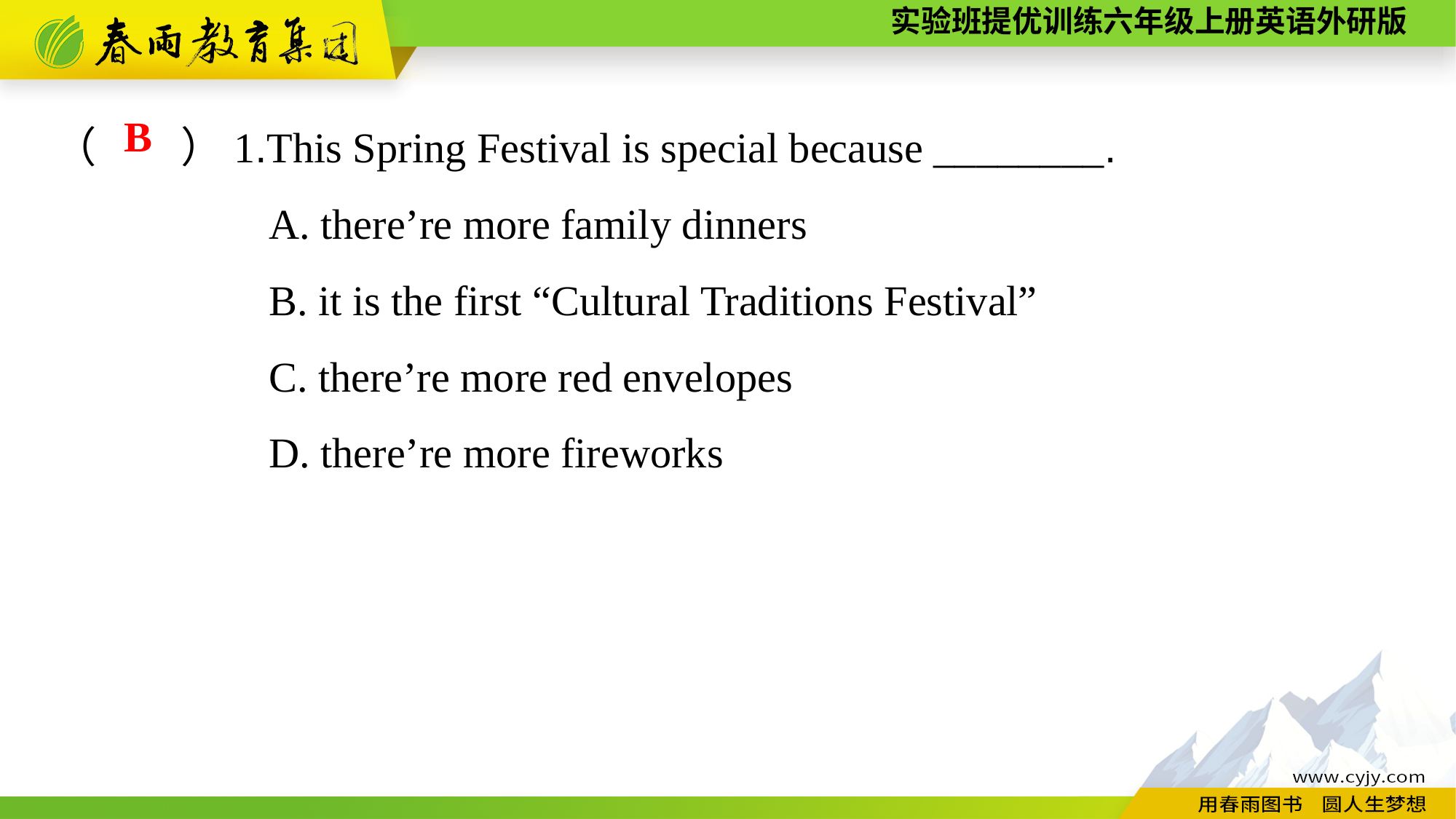

（　　）1.This Spring Festival is special because ________.
A. there’re more family dinners
B. it is the first “Cultural Traditions Festival”
C. there’re more red envelopes
D. there’re more fireworks
B